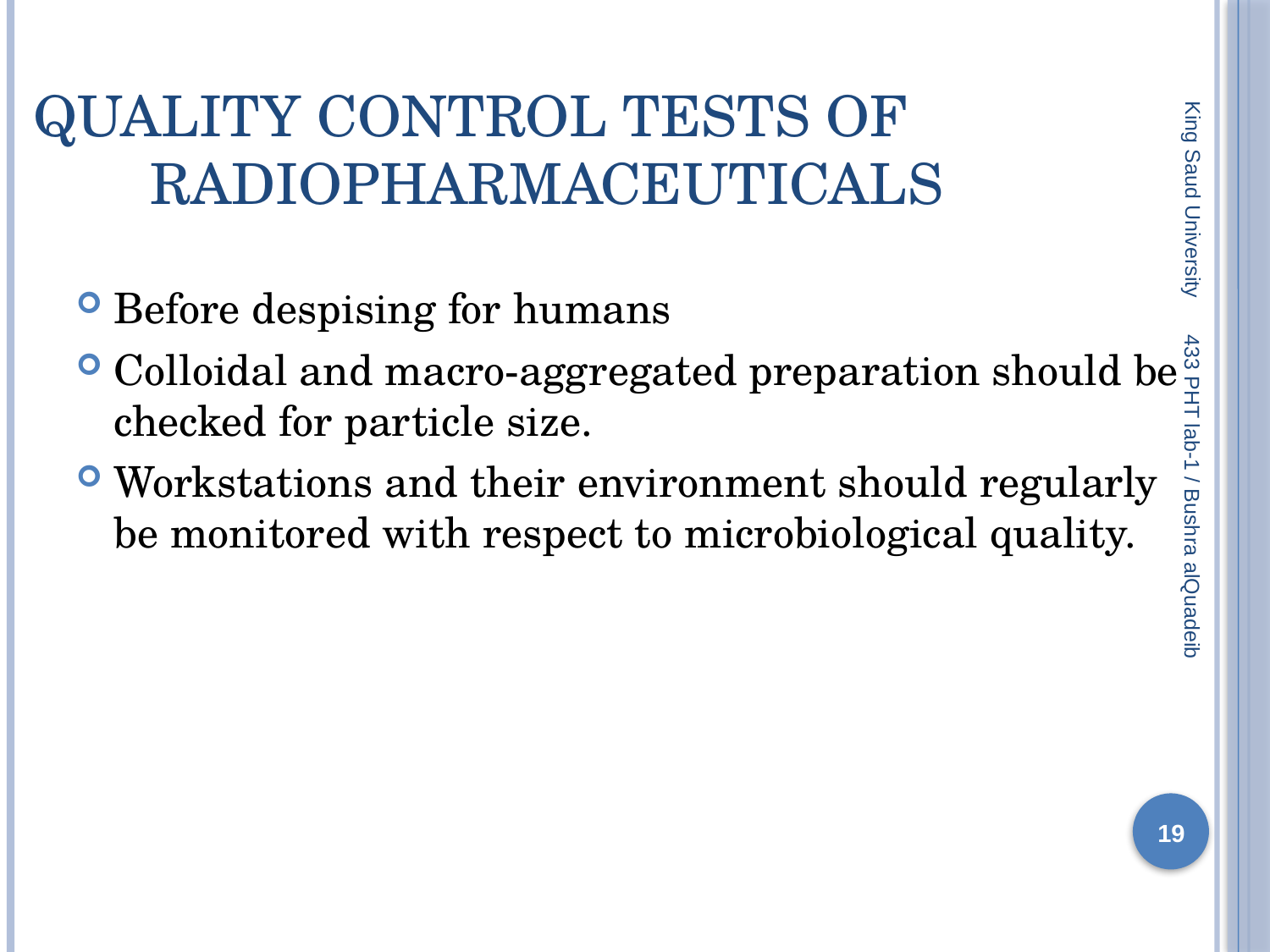

# Quality Control Tests of Radiopharmaceuticals
King Saud University
Before despising for humans
Colloidal and macro-aggregated preparation should be checked for particle size.
Workstations and their environment should regularly be monitored with respect to microbiological quality.
433 PHT lab-1 / Bushra alQuadeib
19